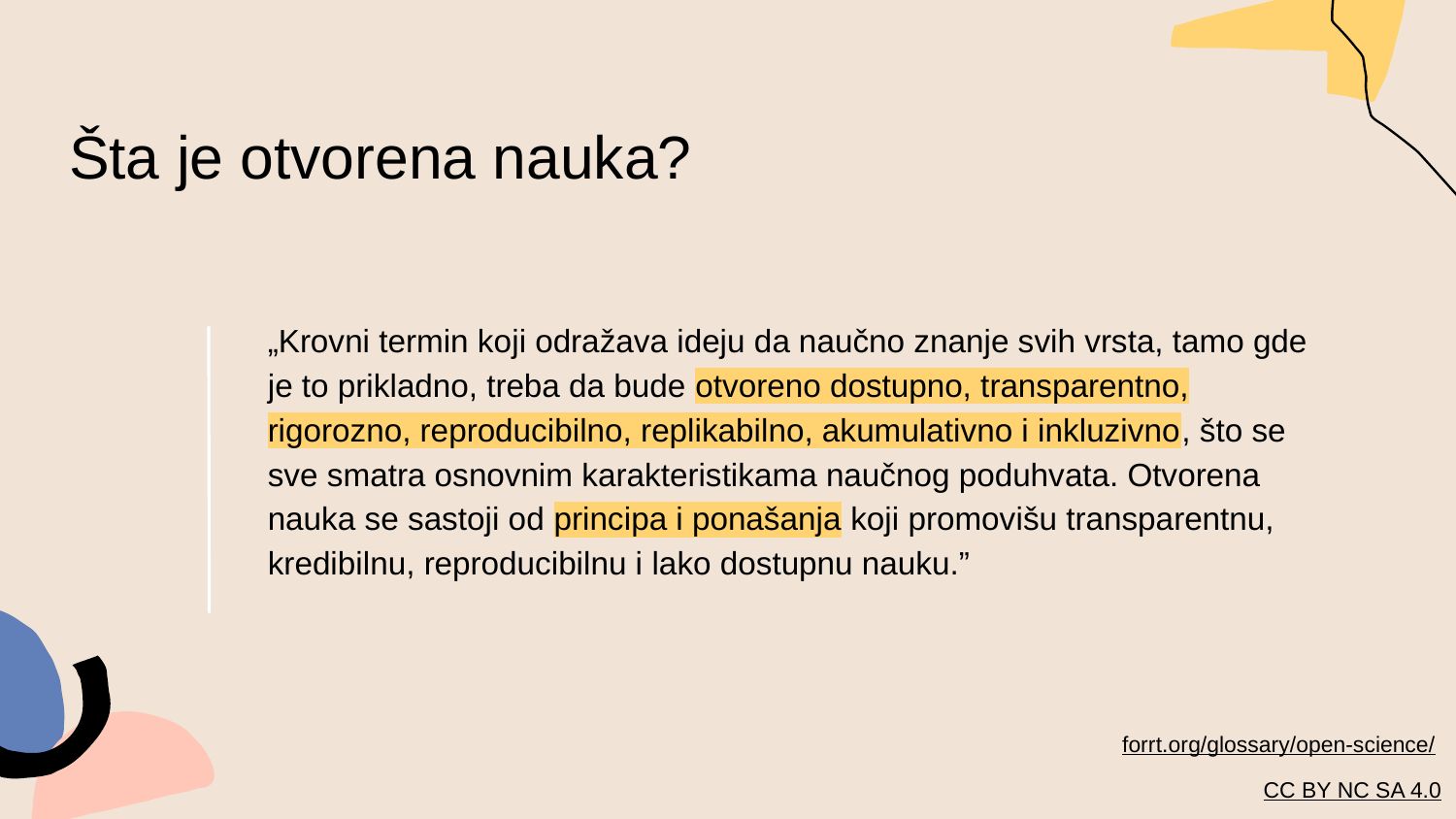

Šta je otvorena nauka?
„Krovni termin koji odražava ideju da naučno znanje svih vrsta, tamo gde je to prikladno, treba da bude otvoreno dostupno, transparentno, rigorozno, reproducibilno, replikabilno, akumulativno i inkluzivno, što se sve smatra osnovnim karakteristikama naučnog poduhvata. Otvorena nauka se sastoji od principa i ponašanja koji promovišu transparentnu, kredibilnu, reproducibilnu i lako dostupnu nauku.”
forrt.org/glossary/open-science/
CC BY NC SA 4.0